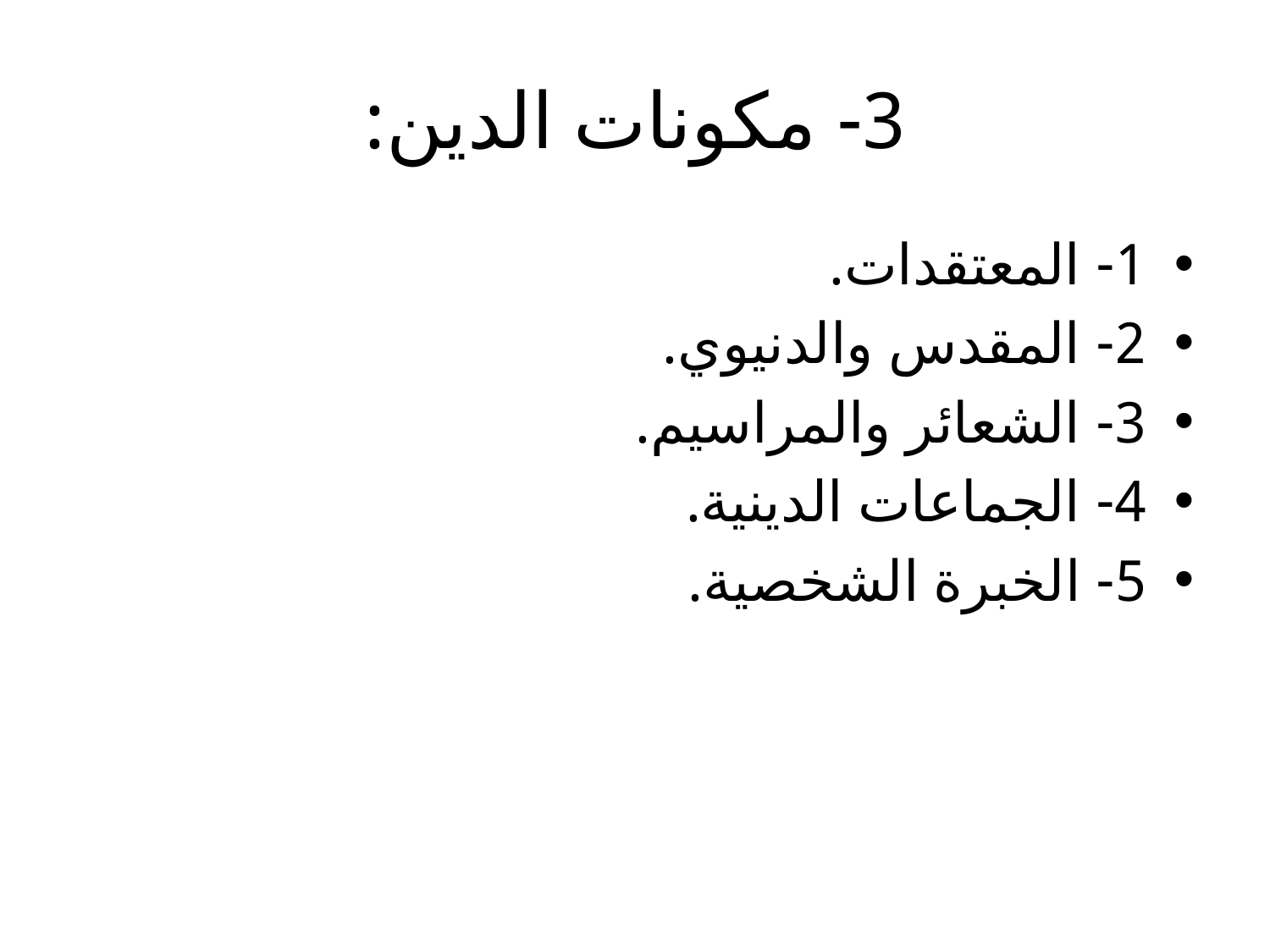

# 3- مكونات الدين:
1- المعتقدات.
2- المقدس والدنيوي.
3- الشعائر والمراسيم.
4- الجماعات الدينية.
5- الخبرة الشخصية.